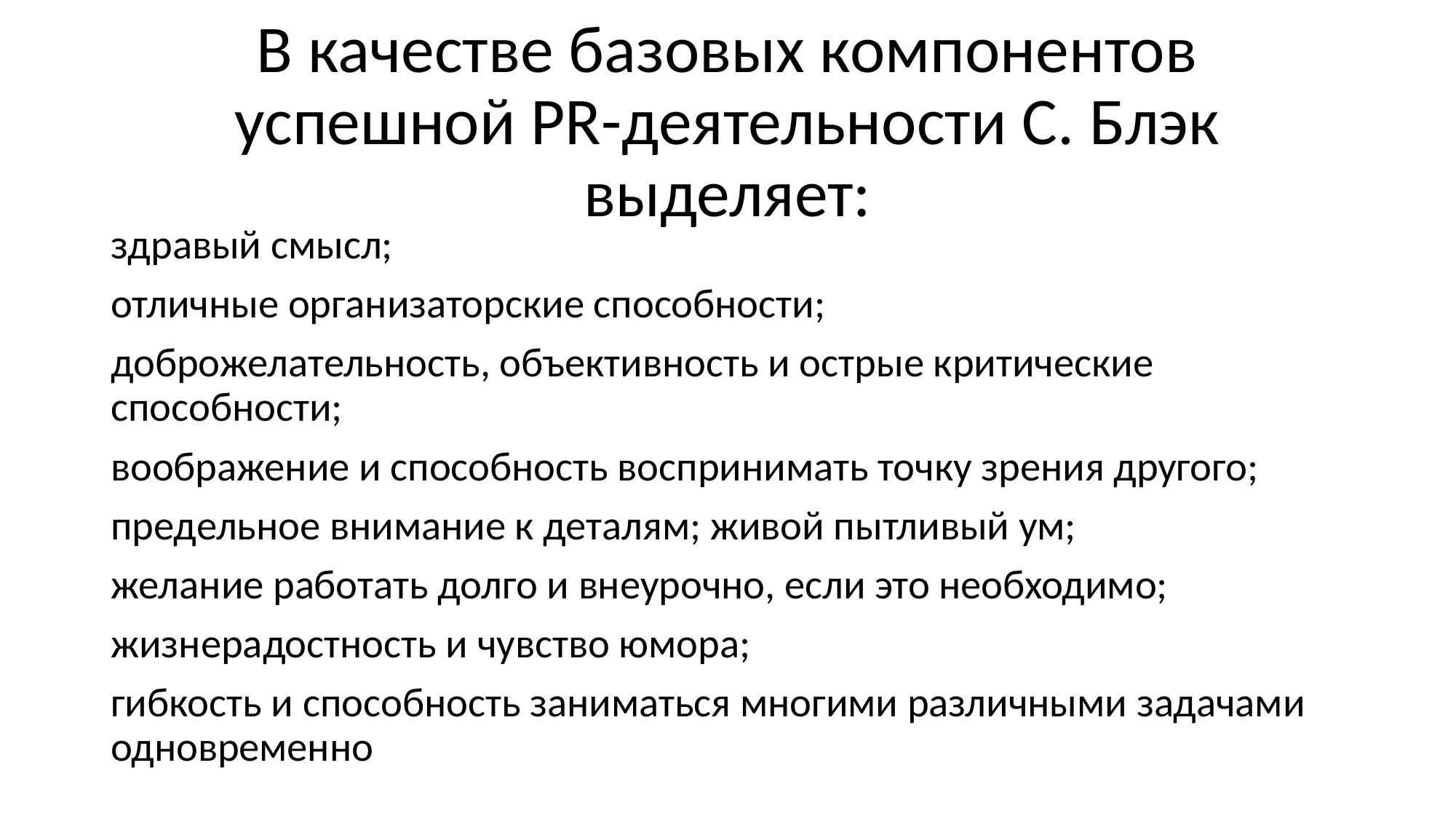

# В качестве базовых компонентов успешной PR-деятельности С. Блэк выделяет:
здравый смысл;
отличные организаторские способности;
доброжелательность, объективность и острые критические способности;
воображение и способность воспринимать точку зрения другого;
предельное внимание к деталям; живой пытливый ум;
желание работать долго и внеурочно, если это необходимо;
жизнерадостность и чувство юмора;
гибкость и способность заниматься многими различными задачами одновременно